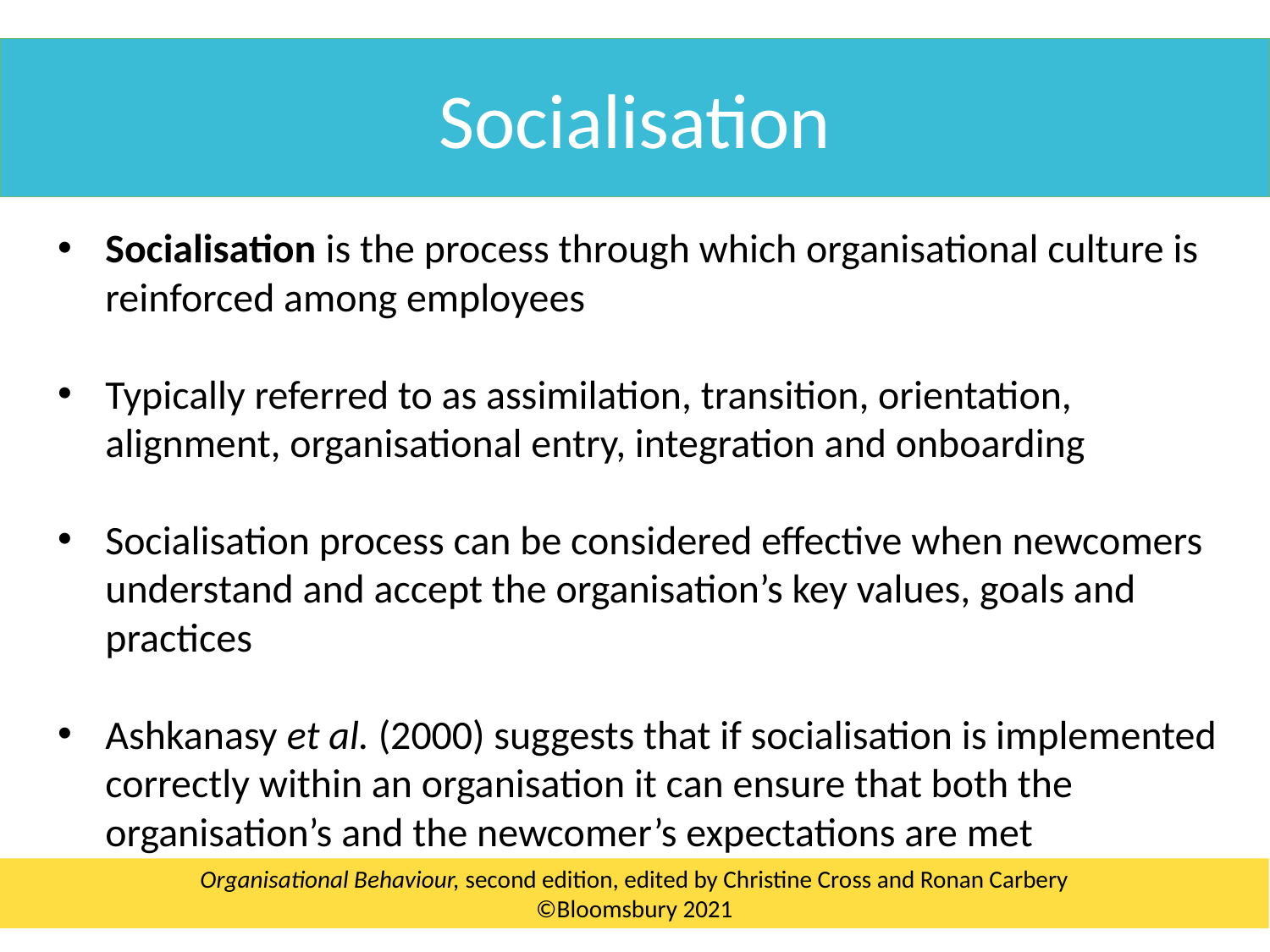

Socialisation
Socialisation is the process through which organisational culture is reinforced among employees

Typically referred to as assimilation, transition, orientation, alignment, organisational entry, integration and onboarding

Socialisation process can be considered effective when newcomers understand and accept the organisation’s key values, goals and practices

Ashkanasy et al. (2000) suggests that if socialisation is implemented correctly within an organisation it can ensure that both the organisation’s and the newcomer’s expectations are met